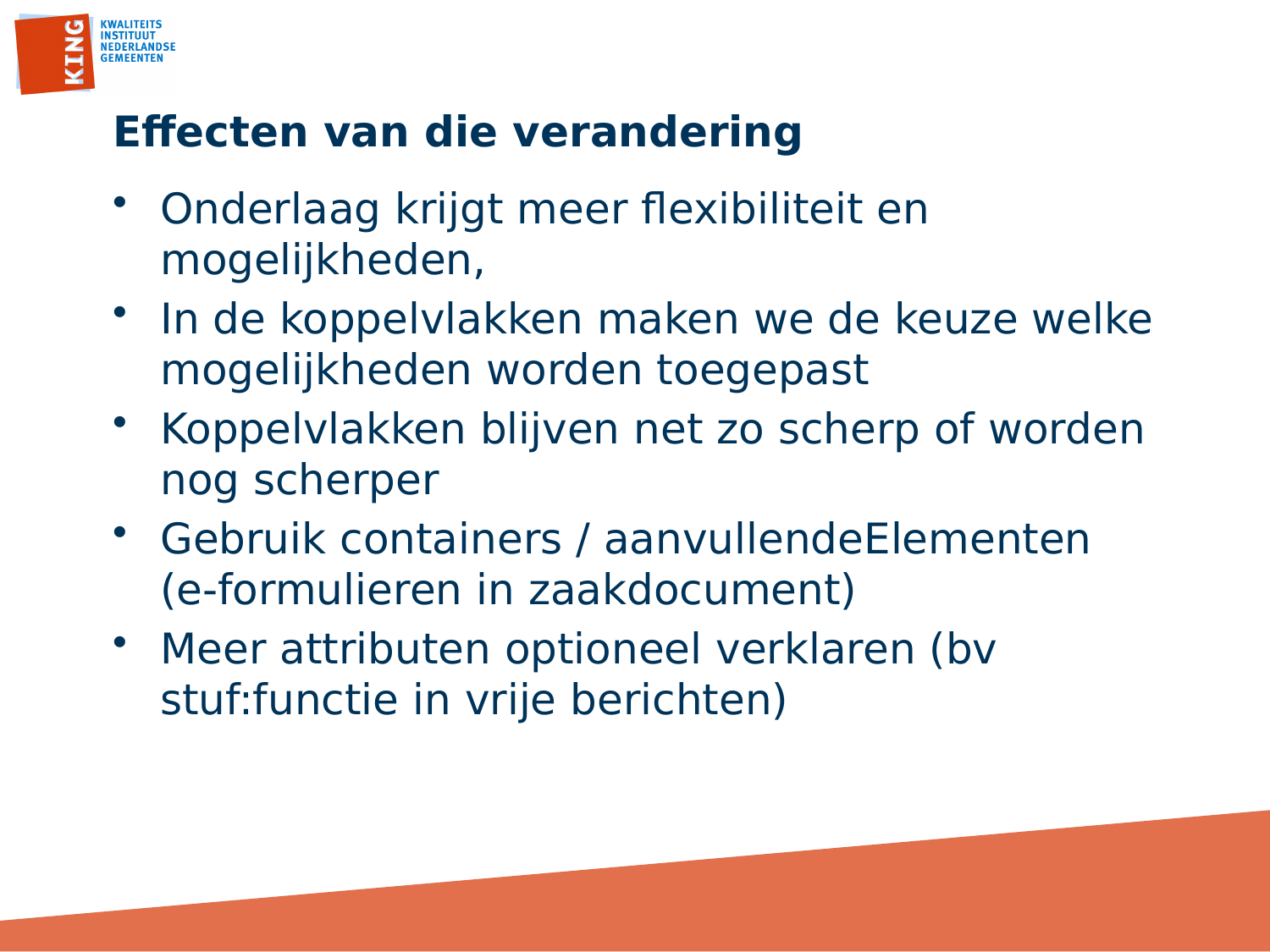

# Effecten van die verandering
Onderlaag krijgt meer flexibiliteit en mogelijkheden,
In de koppelvlakken maken we de keuze welke mogelijkheden worden toegepast
Koppelvlakken blijven net zo scherp of worden nog scherper
Gebruik containers / aanvullendeElementen   (e-formulieren in zaakdocument)
Meer attributen optioneel verklaren (bv stuf:functie in vrije berichten)